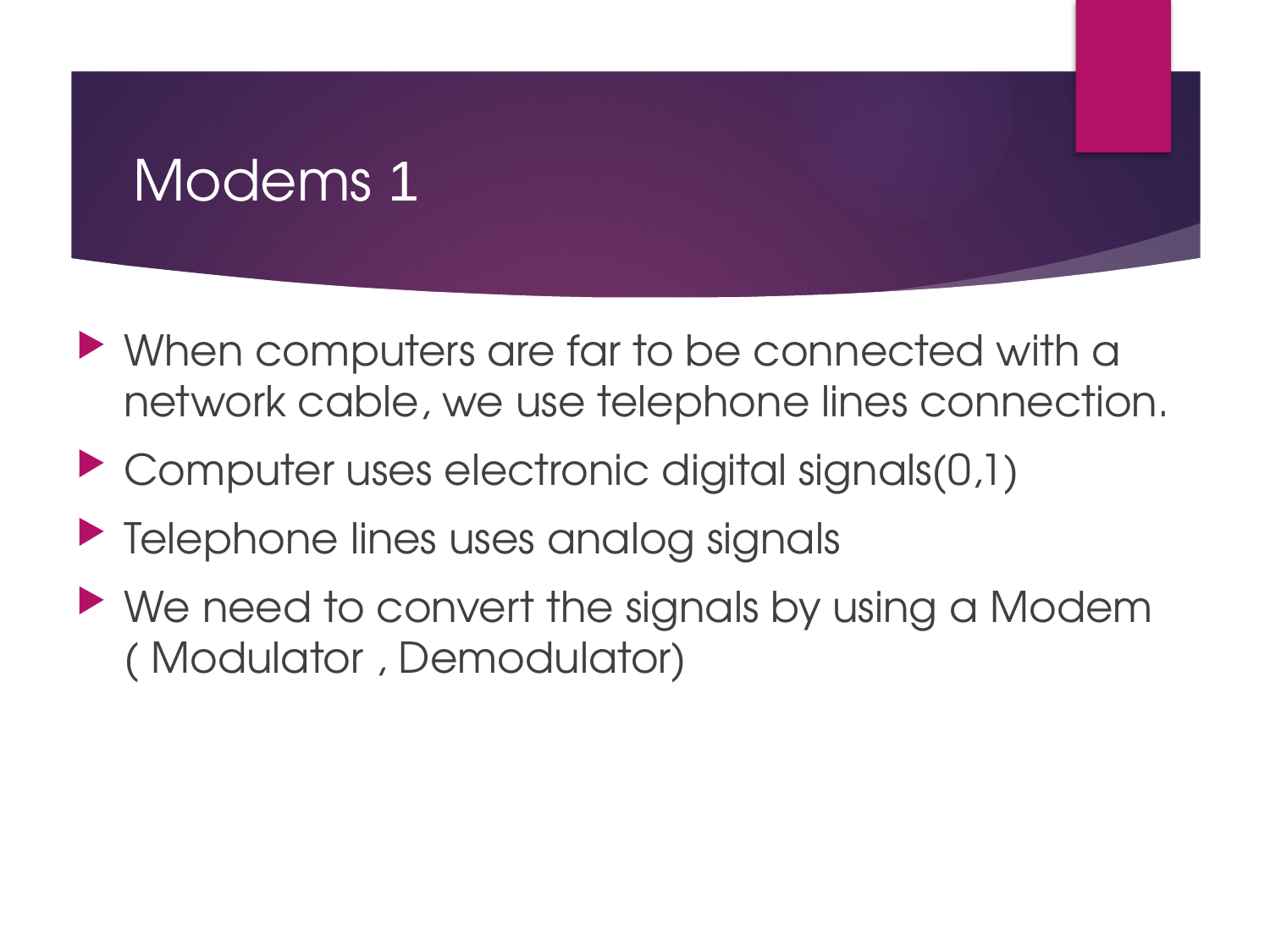

# 1 Modems
When computers are far to be connected with a network cable, we use telephone lines connection.
Computer uses electronic digital signals(0,1)
Telephone lines uses analog signals
We need to convert the signals by using a Modem ( Modulator , Demodulator)